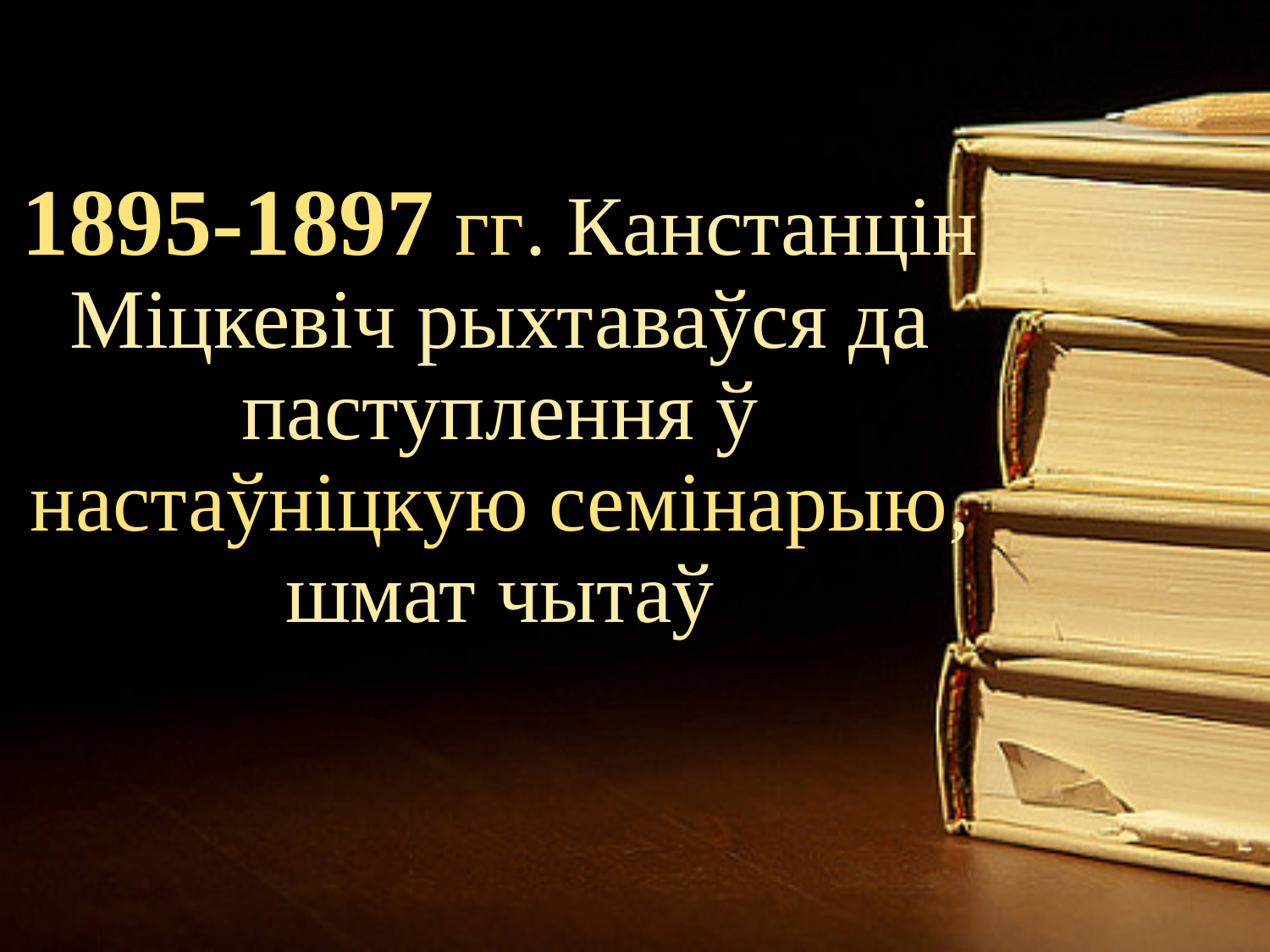

1895-1897 гг. Канстанцін Міцкевіч рыхтаваўся да паступлення ў настаўніцкую семінарыю, шмат чытаў